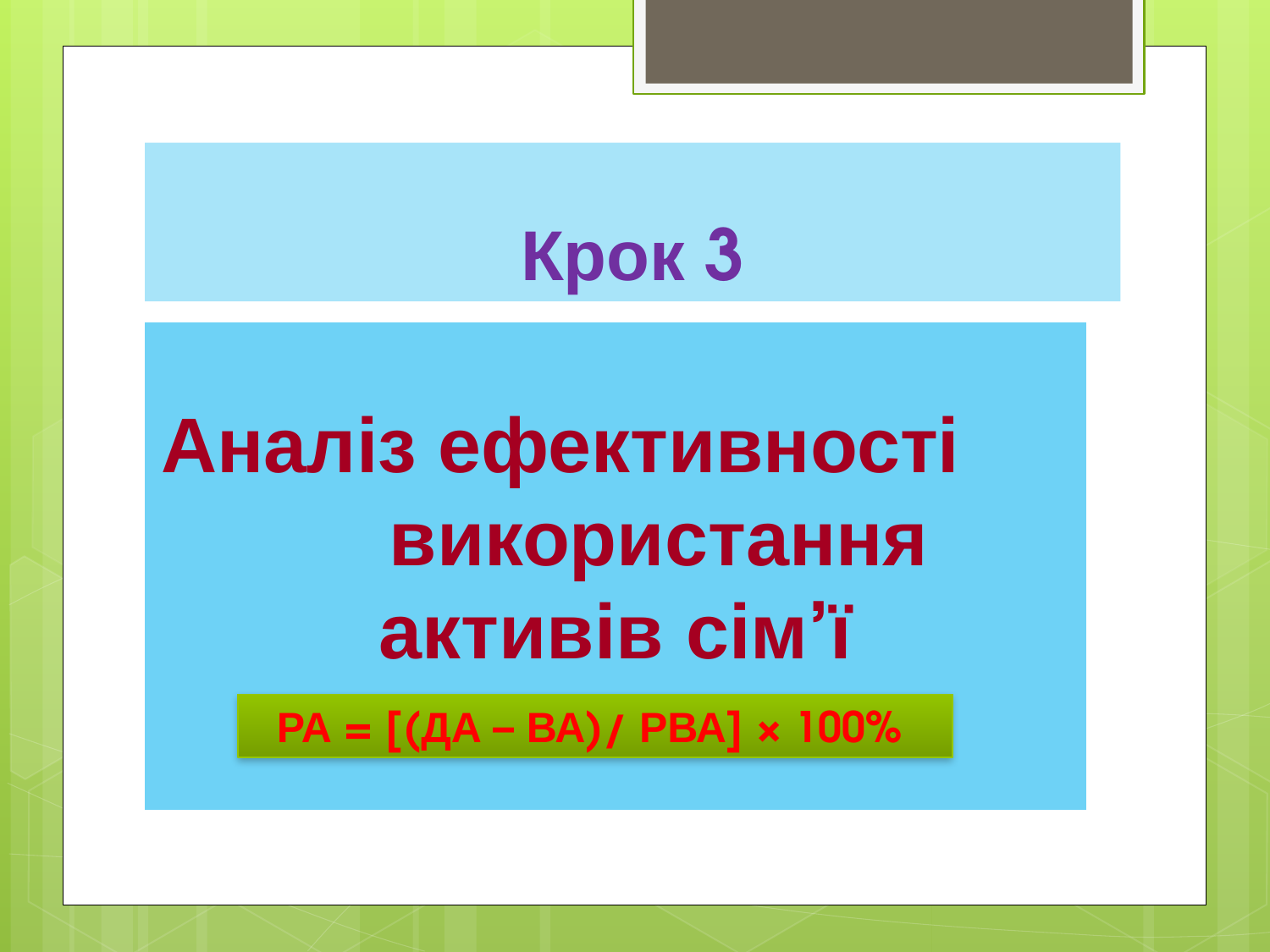

# Крок 3

Аналіз ефективності          використання активів сім’ї
РА = [(ДА – ВА)/ РВА] × 100%